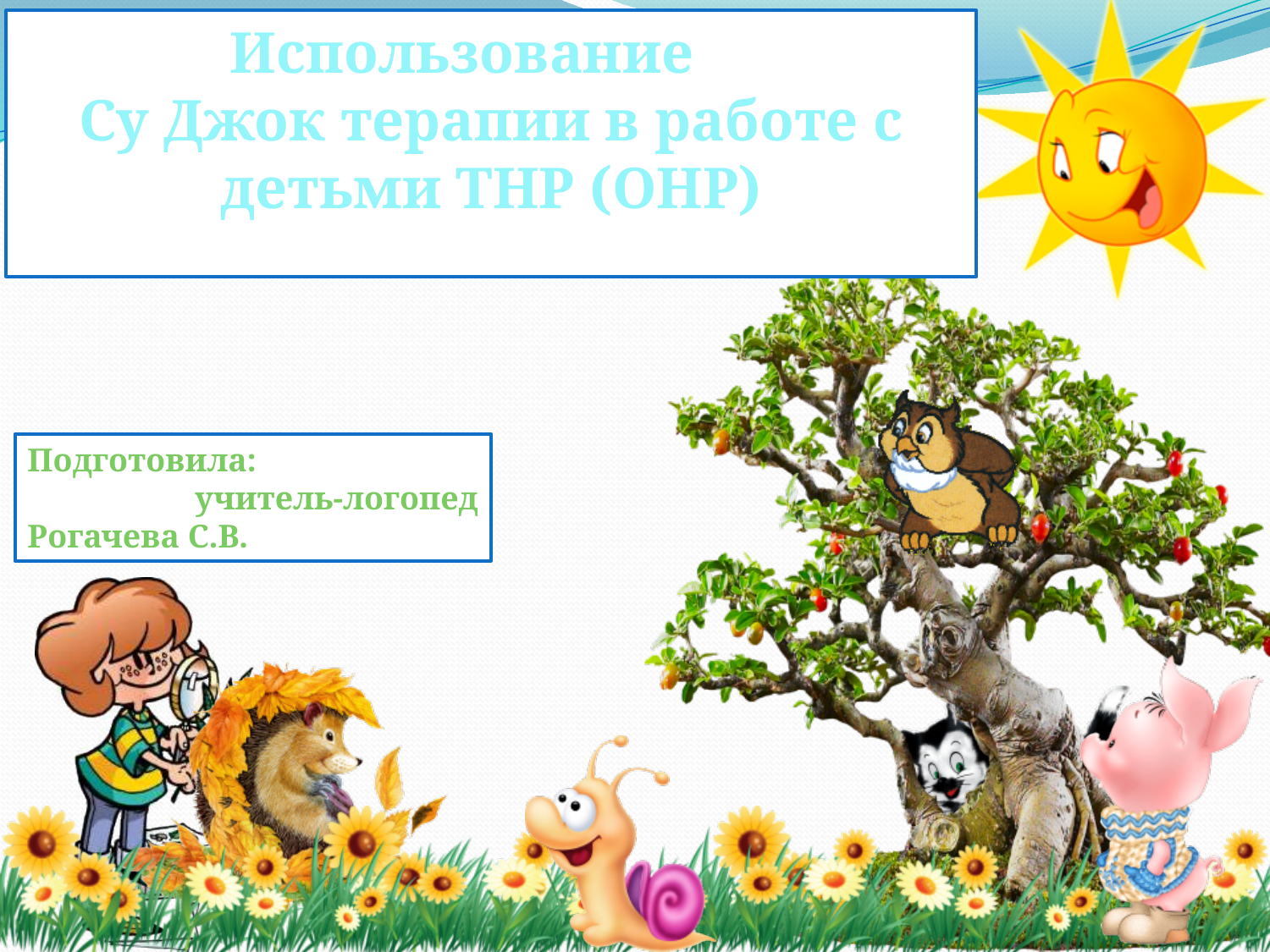

Использование
Су Джок терапии в работе с детьми ТНР (ОНР)
Подготовила:
 учитель-логопед Рогачева С.В.